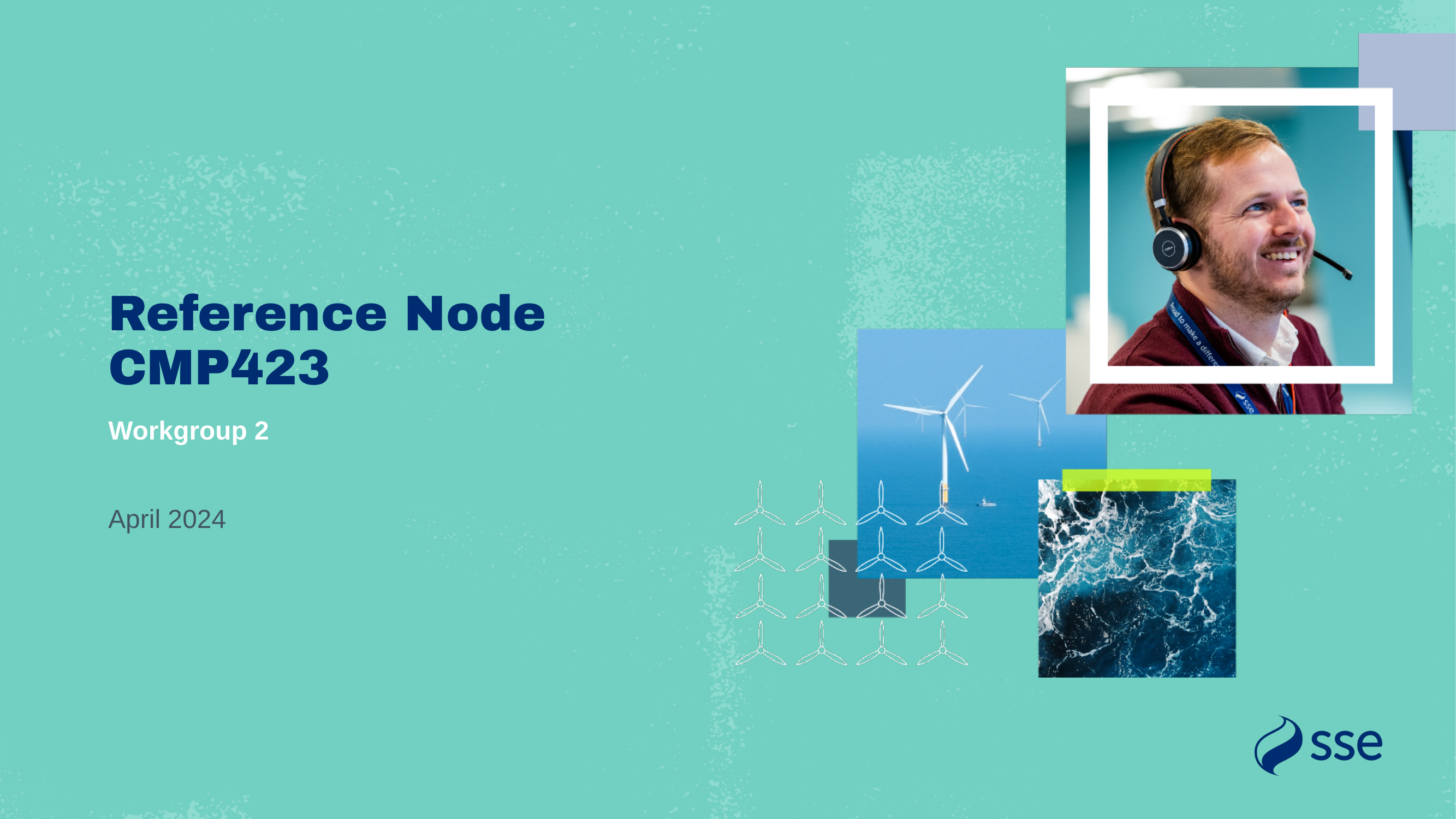

# Reference Node CMP423
Workgroup 2
April 2024